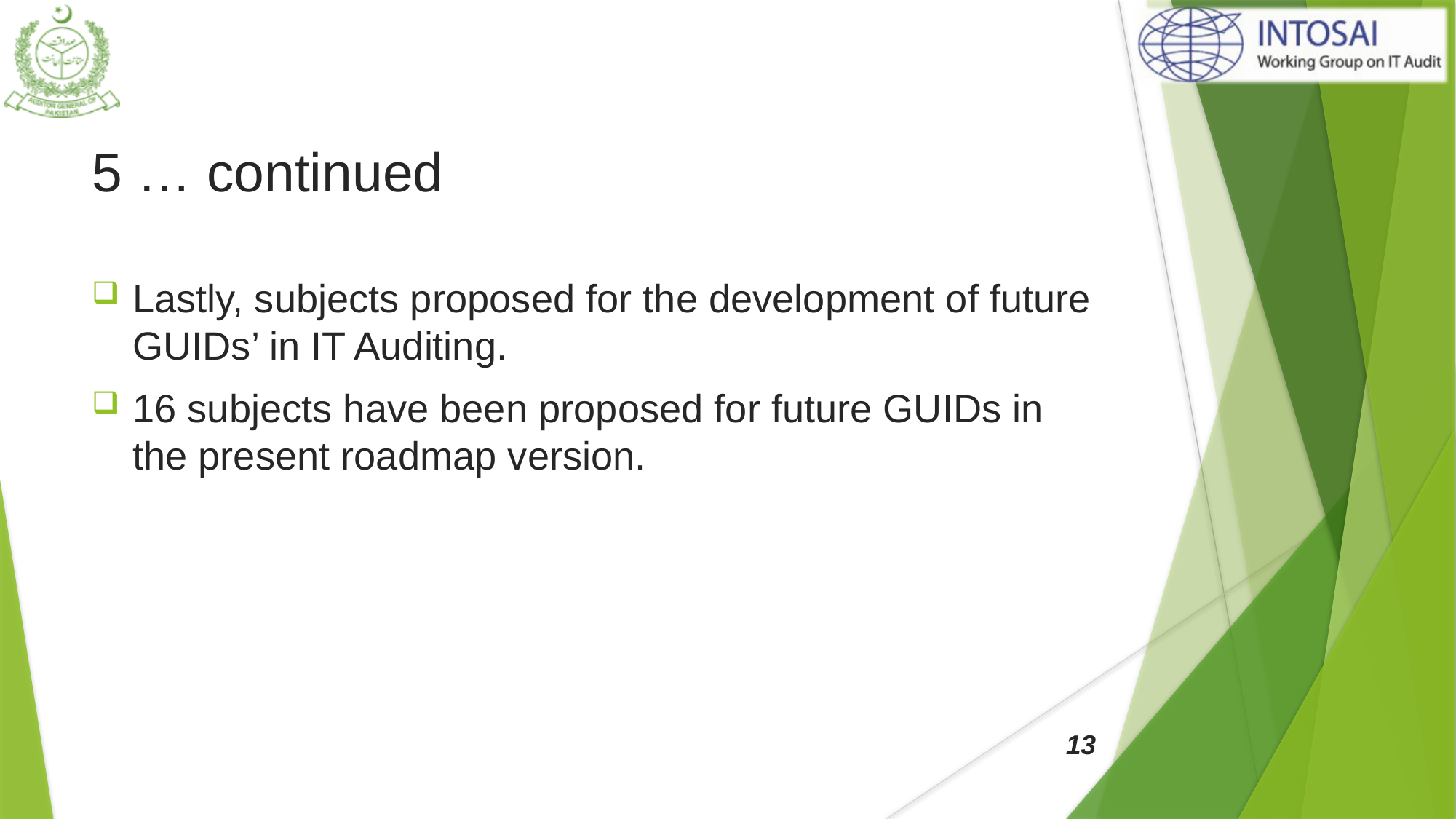

# 5 … continued
Lastly, subjects proposed for the development of future GUIDs’ in IT Auditing.
16 subjects have been proposed for future GUIDs in the present roadmap version.

13